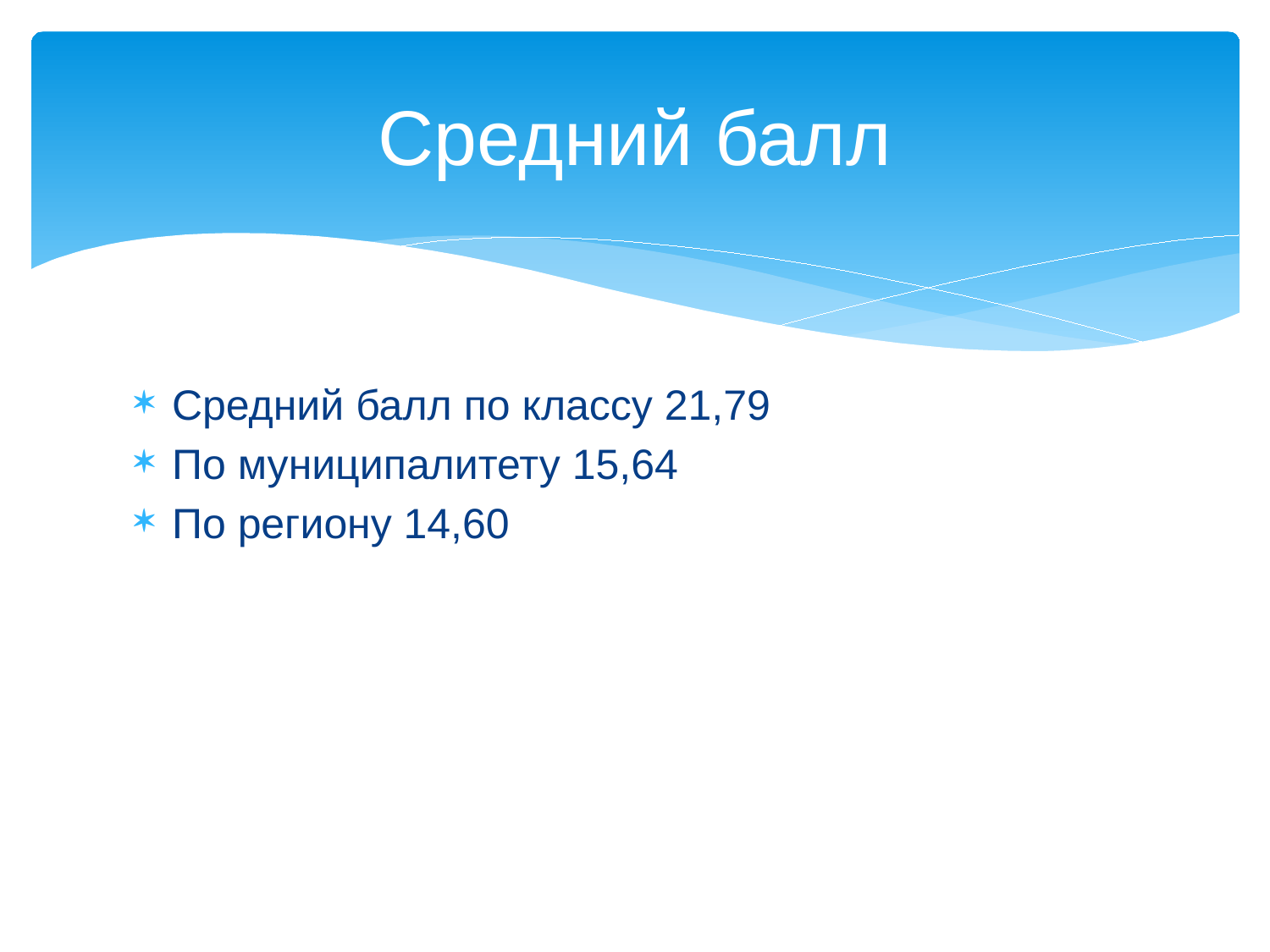

# Средний балл
Средний балл по классу 21,79
По муниципалитету 15,64
По региону 14,60